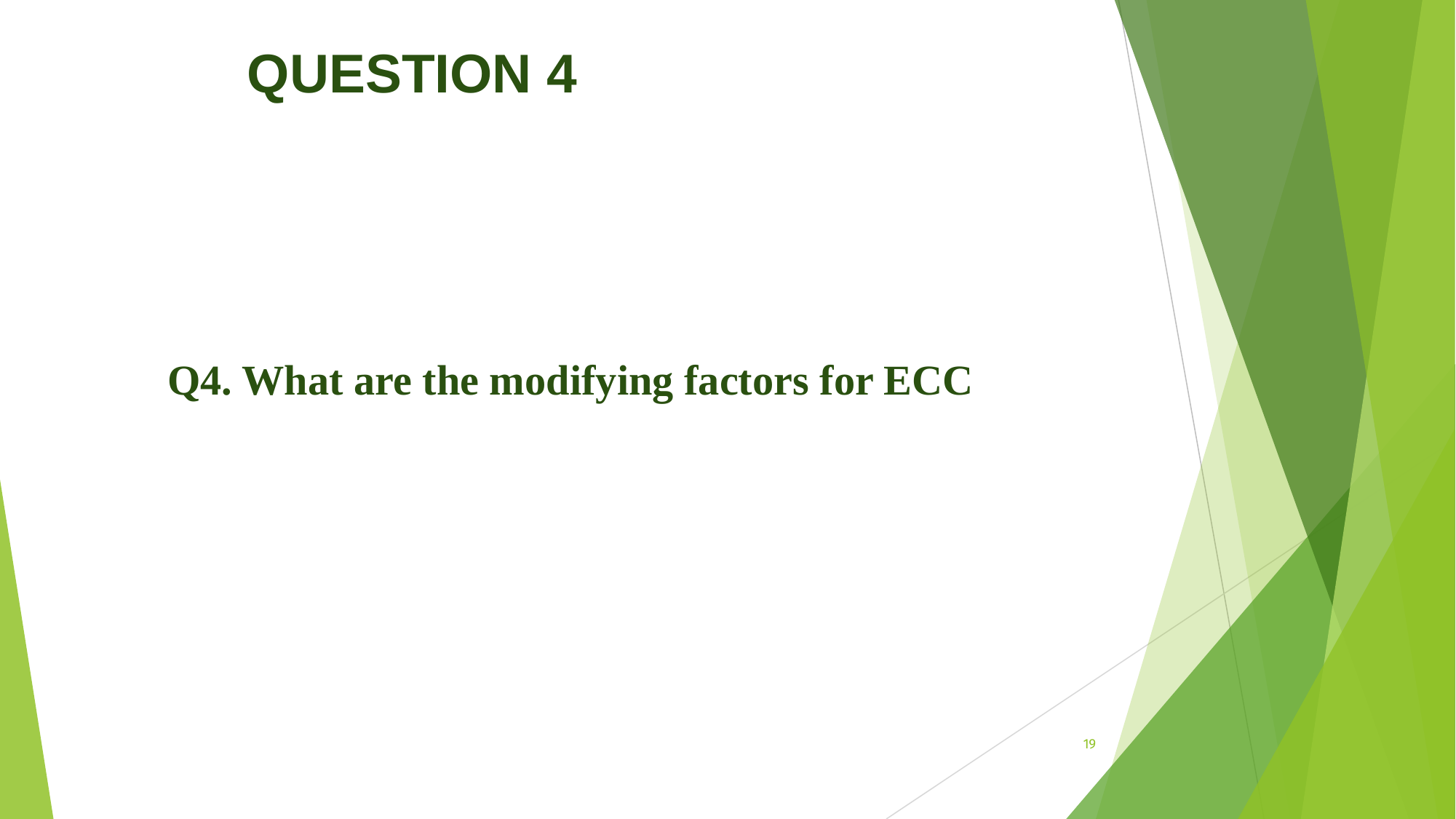

# QUESTION 4

        Q4. What are the modifying factors for ECC
19